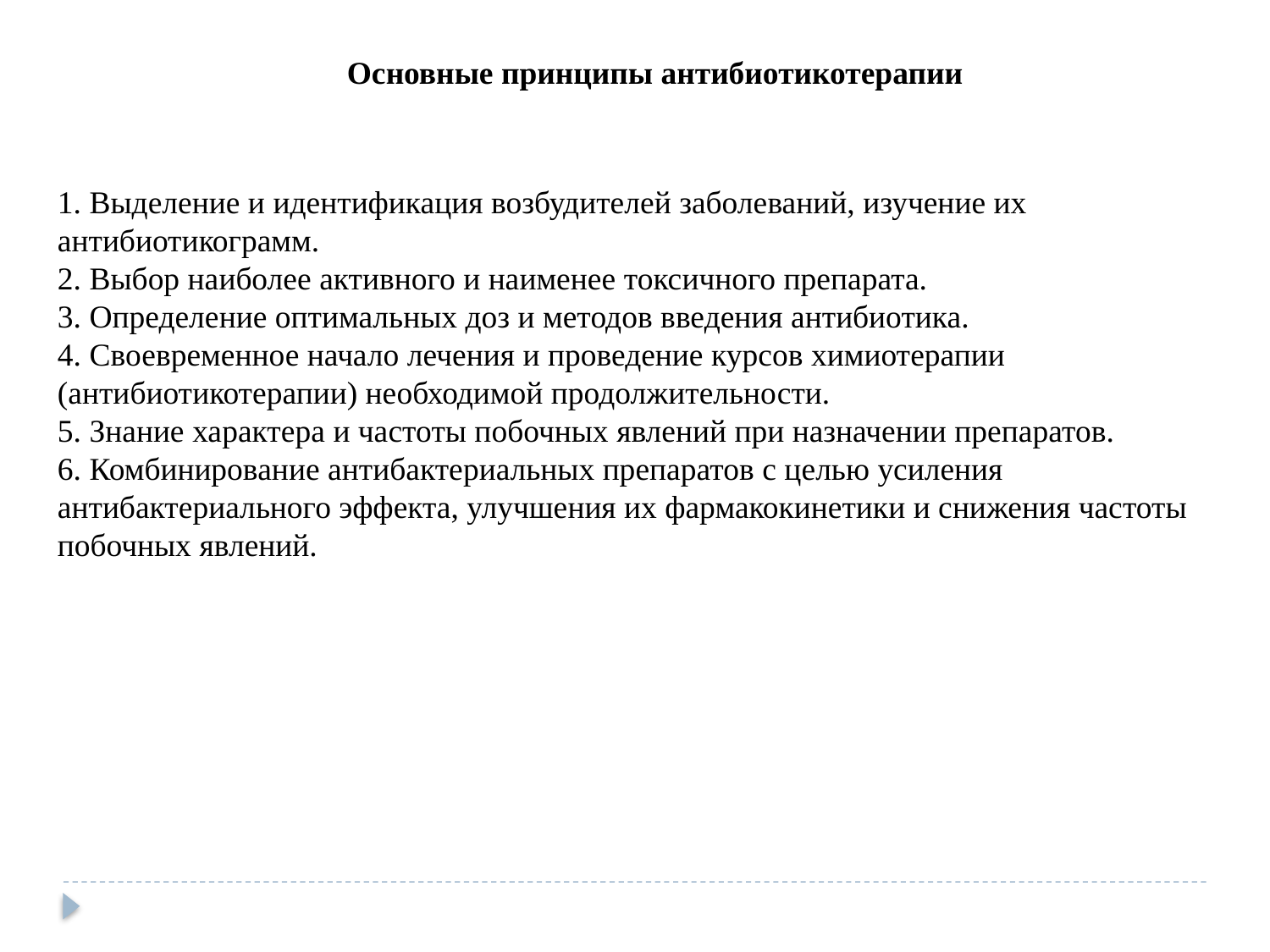

Основные принципы антибиотикотерапии
1. Выделение и идентификация возбудителей заболеваний, изучение их антибиотикограмм.
2. Выбор наиболее активного и наименее токсичного препарата.
3. Определение оптимальных доз и методов введения антибиотика.
4. Своевременное начало лечения и проведение курсов химиотерапии (антибиотикотерапии) необходимой продолжительности.
5. Знание характера и частоты побочных явлений при назначении препаратов.
6. Комбинирование антибактериальных препаратов с целью усиления антибактериального эффекта, улучшения их фармакокинетики и снижения частоты побочных явлений.